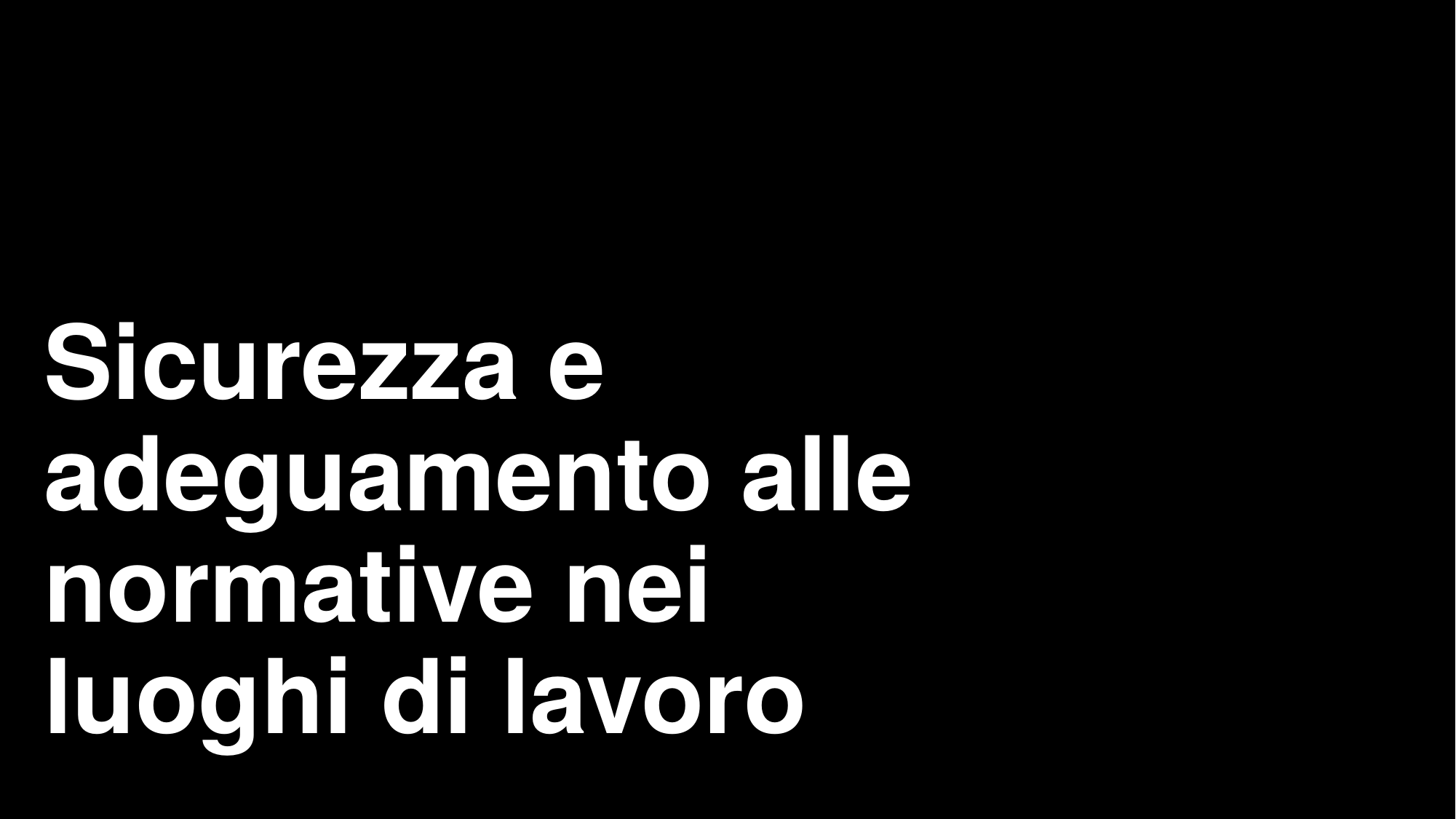

# Sicurezza e adeguamento alle normative nei luoghi di lavoro